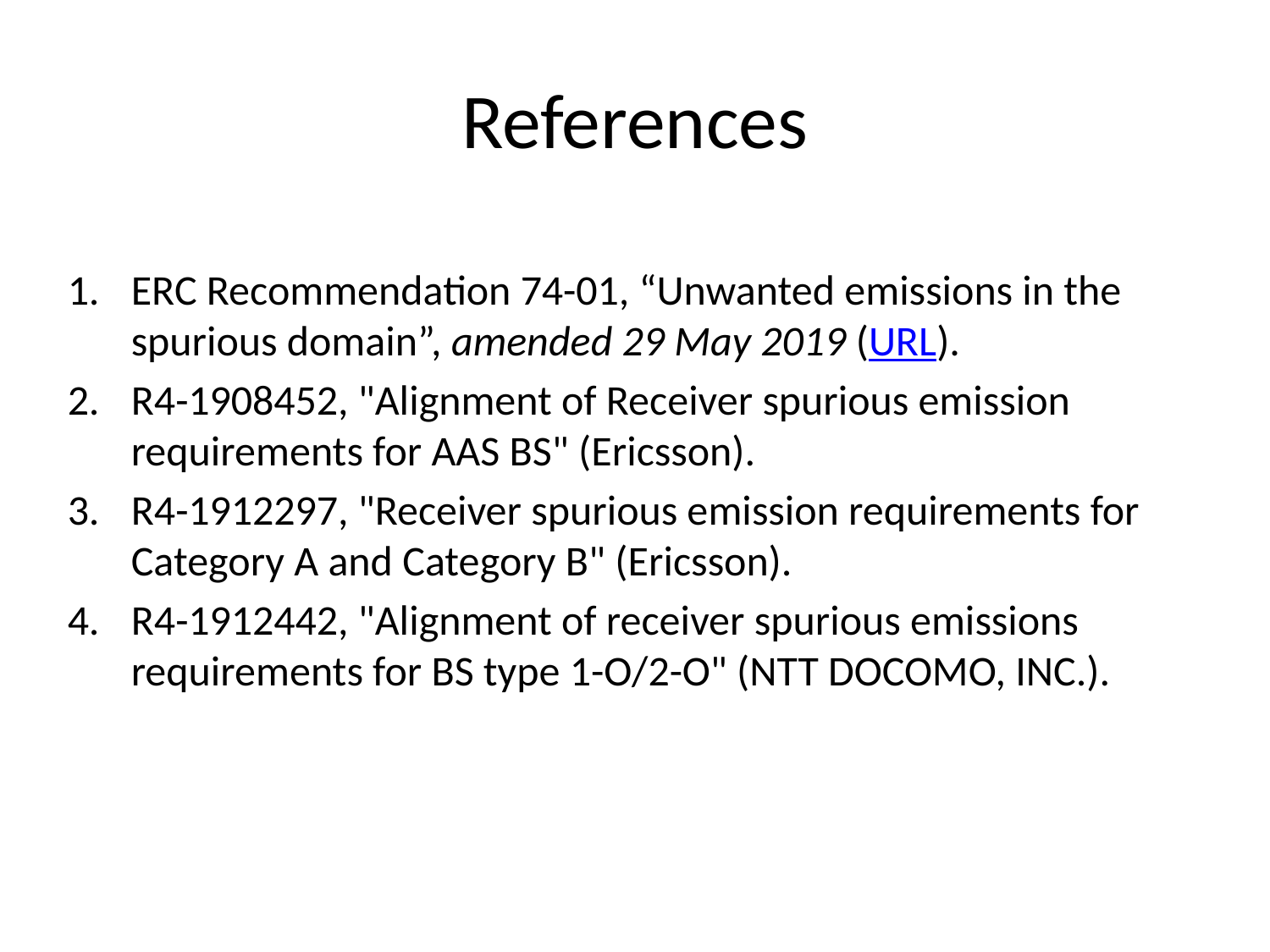

# References

ERC Recommendation 74-01, “Unwanted emissions in the spurious domain”, amended 29 May 2019 (URL).
R4-1908452, "Alignment of Receiver spurious emission requirements for AAS BS" (Ericsson).
R4-1912297, "Receiver spurious emission requirements for Category A and Category B" (Ericsson).
R4-1912442, "Alignment of receiver spurious emissions requirements for BS type 1-O/2-O" (NTT DOCOMO, INC.).